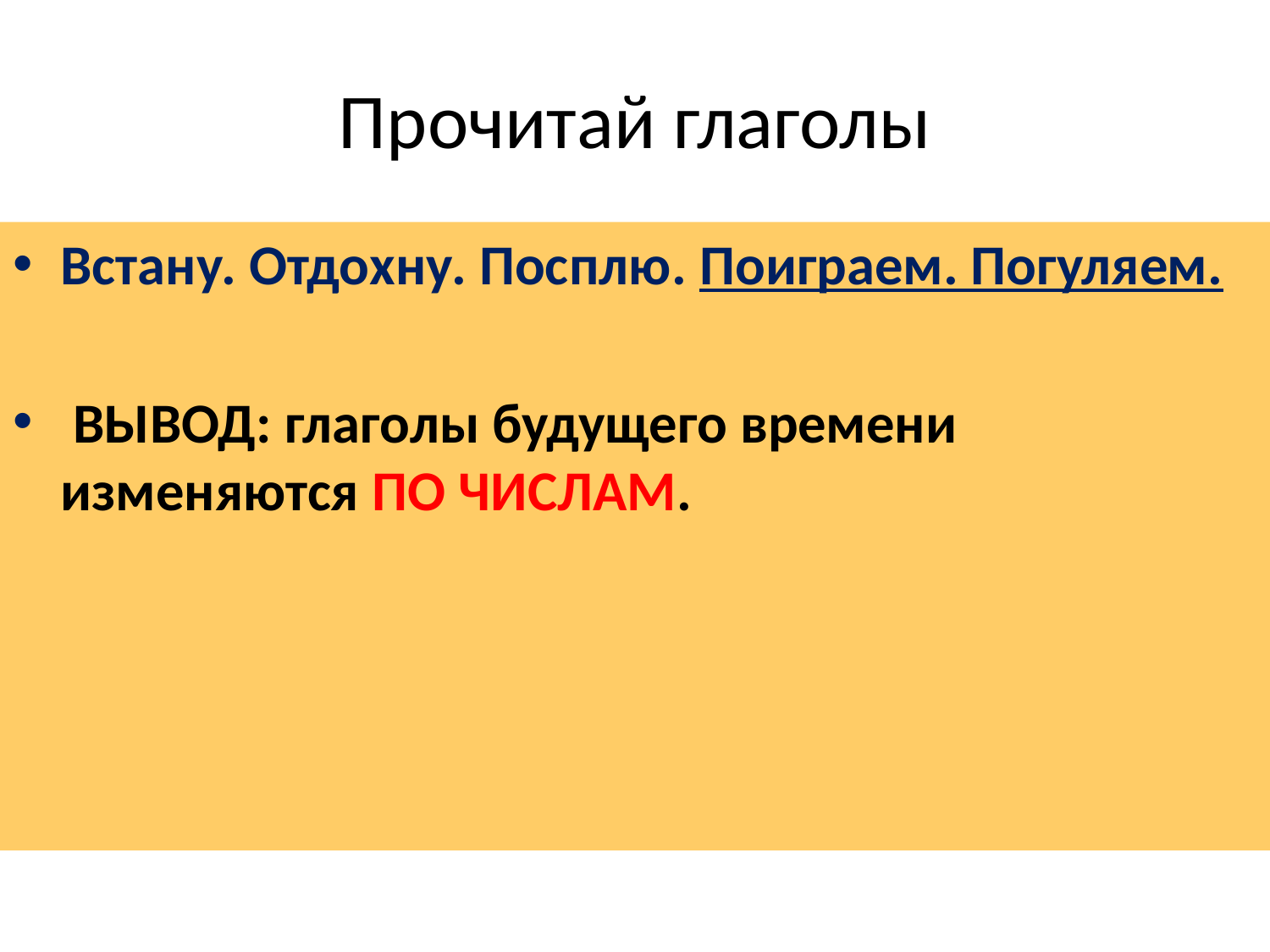

# Прочитай глаголы
Встану. Отдохну. Посплю. Поиграем. Погуляем.

 ВЫВОД: глаголы будущего времени изменяются ПО ЧИСЛАМ.